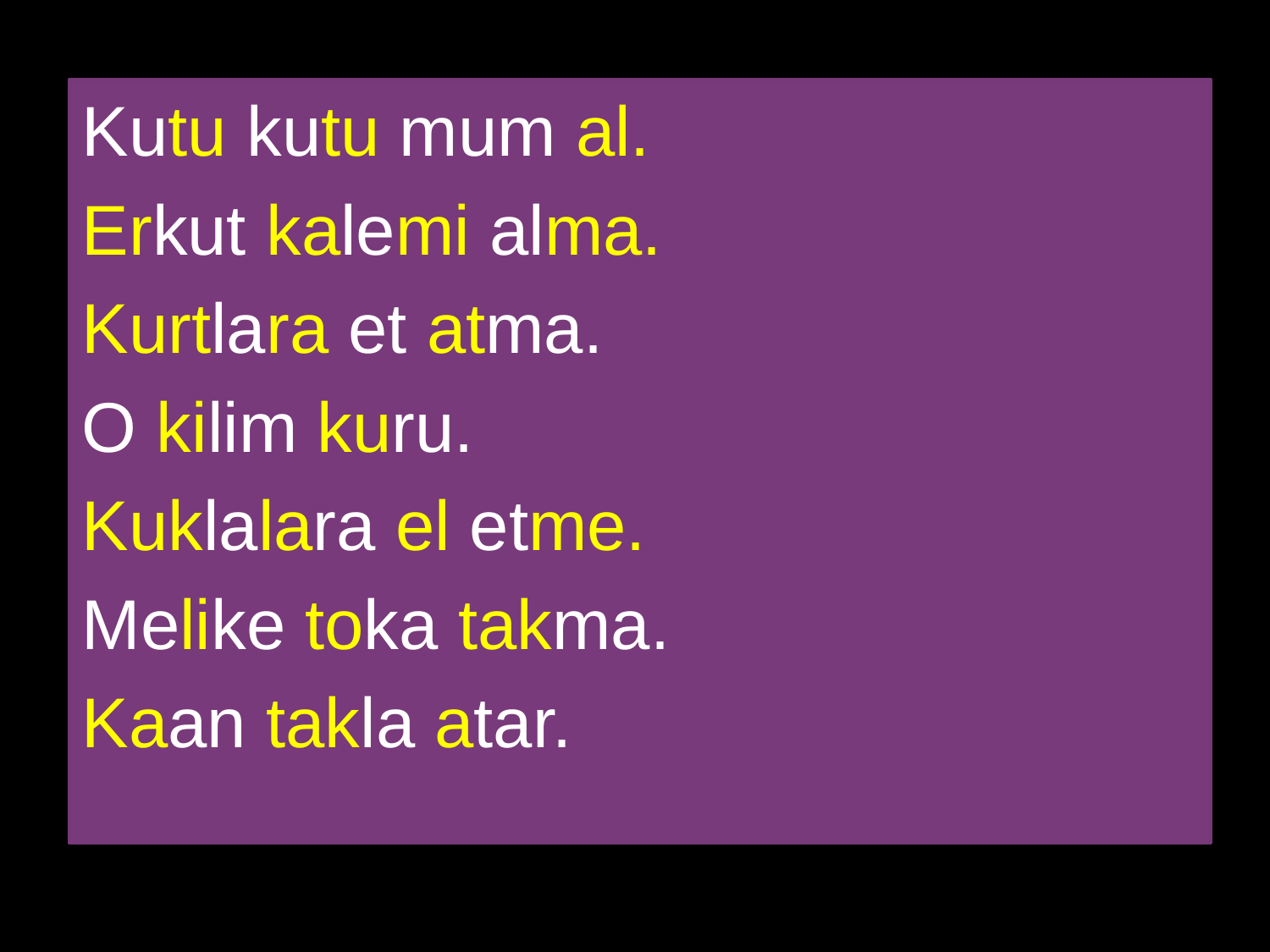

Kutu kutu mum al.
Erkut kalemi alma.
Kurtlara et atma.
O kilim kuru.
Kuklalara el etme.
Melike toka takma.
Kaan takla atar.